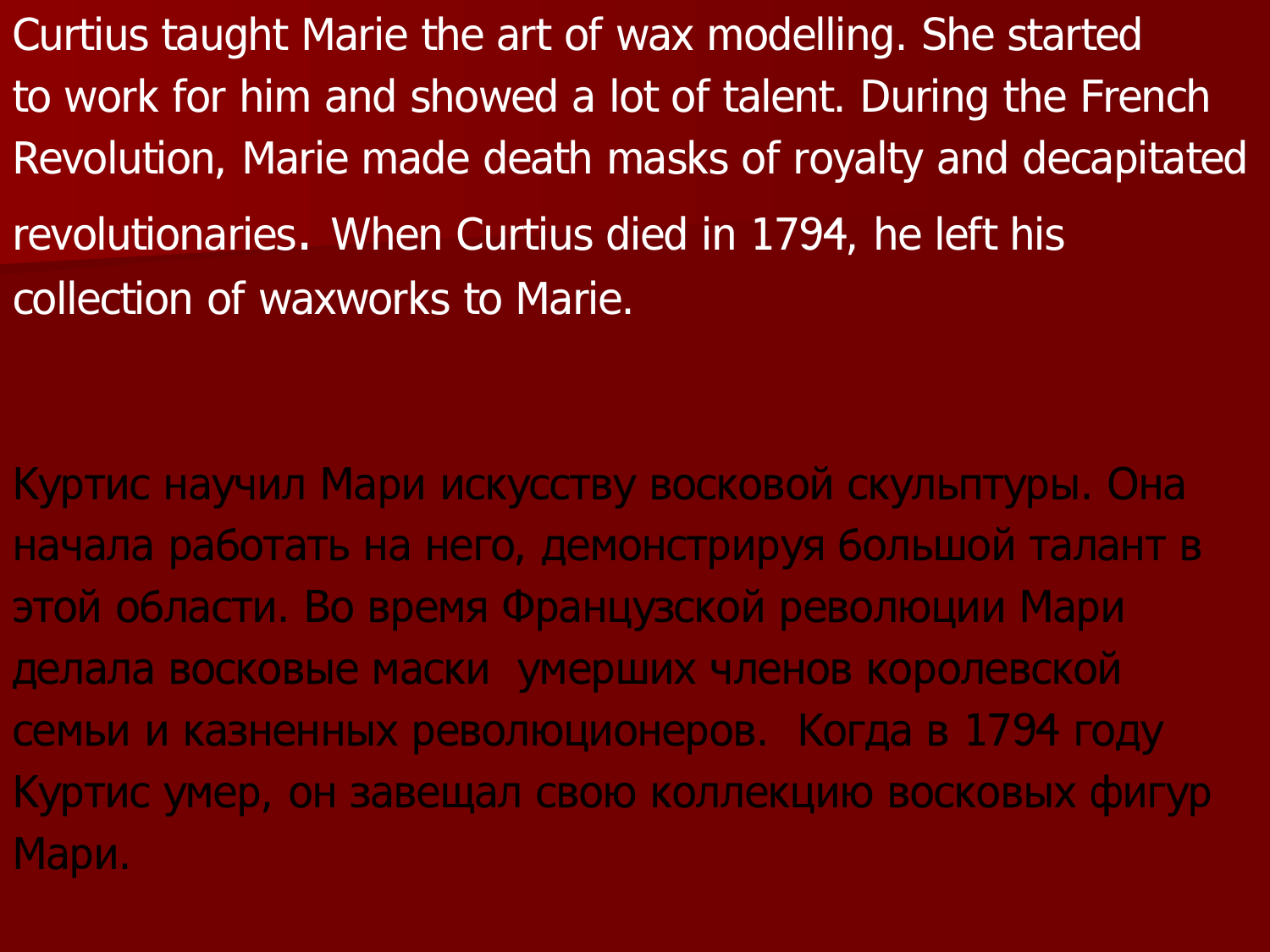

Curtius taught Marie the art of wax modelling. She started
to work for him and showed a lot of talent. During the French
Revolution, Marie made death masks of royalty and decapitated
revolutionaries. When Curtius died in 1794, he left his
collection of waxworks to Marie.

Куртис научил Мари искусству восковой скульптуры. Она
начала работать на него, демонстрируя большой талант в
этой области. Во время Французской революции Мари
делала восковые маски  умерших членов королевской
семьи и казненных революционеров.  Когда в 1794 году
Куртис умер, он завещал свою коллекцию восковых фигур
Мари.